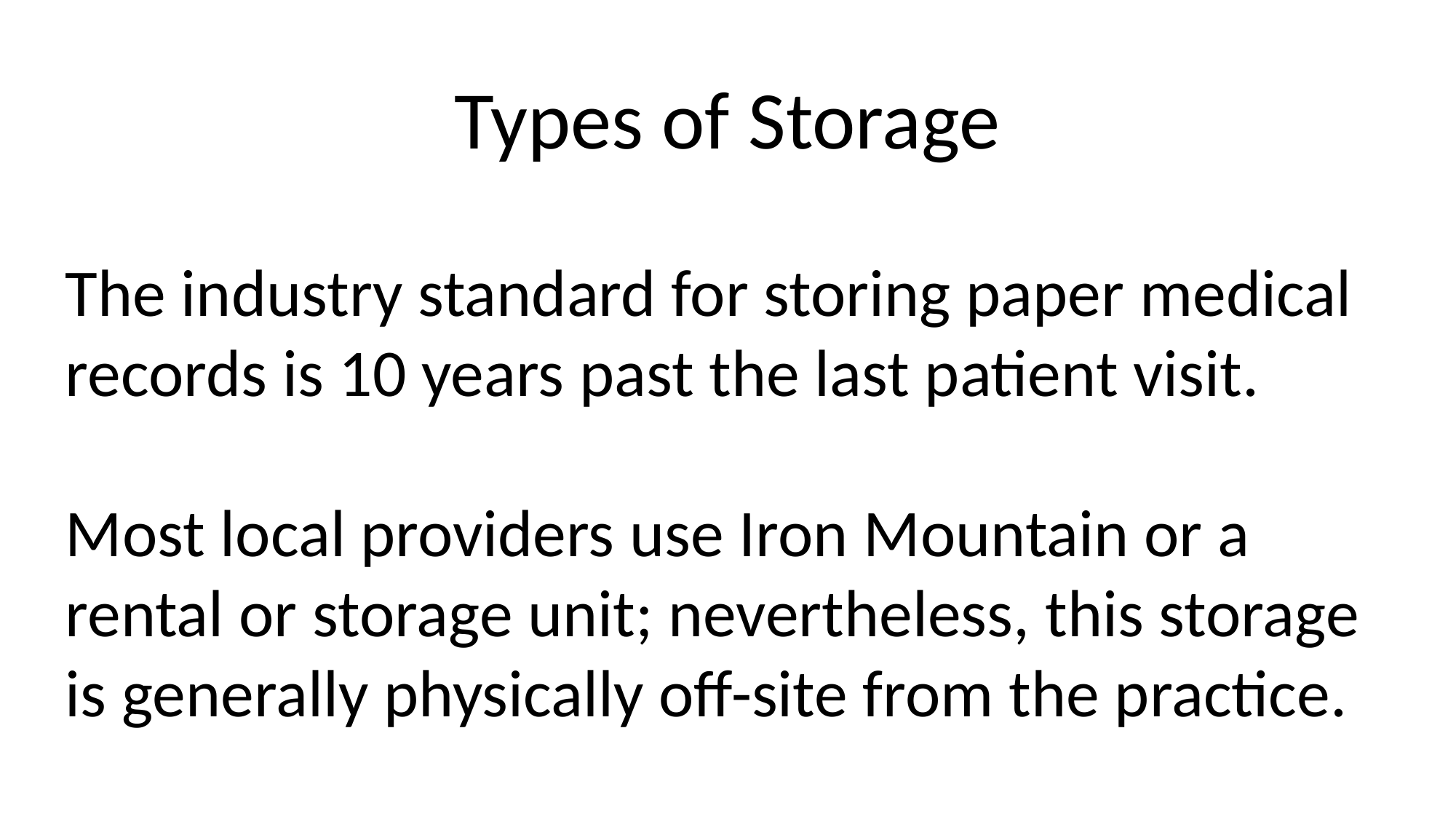

# Types of Storage
The industry standard for storing paper medical records is 10 years past the last patient visit.

Most local providers use Iron Mountain or a rental or storage unit; nevertheless, this storage is generally physically off-site from the practice.